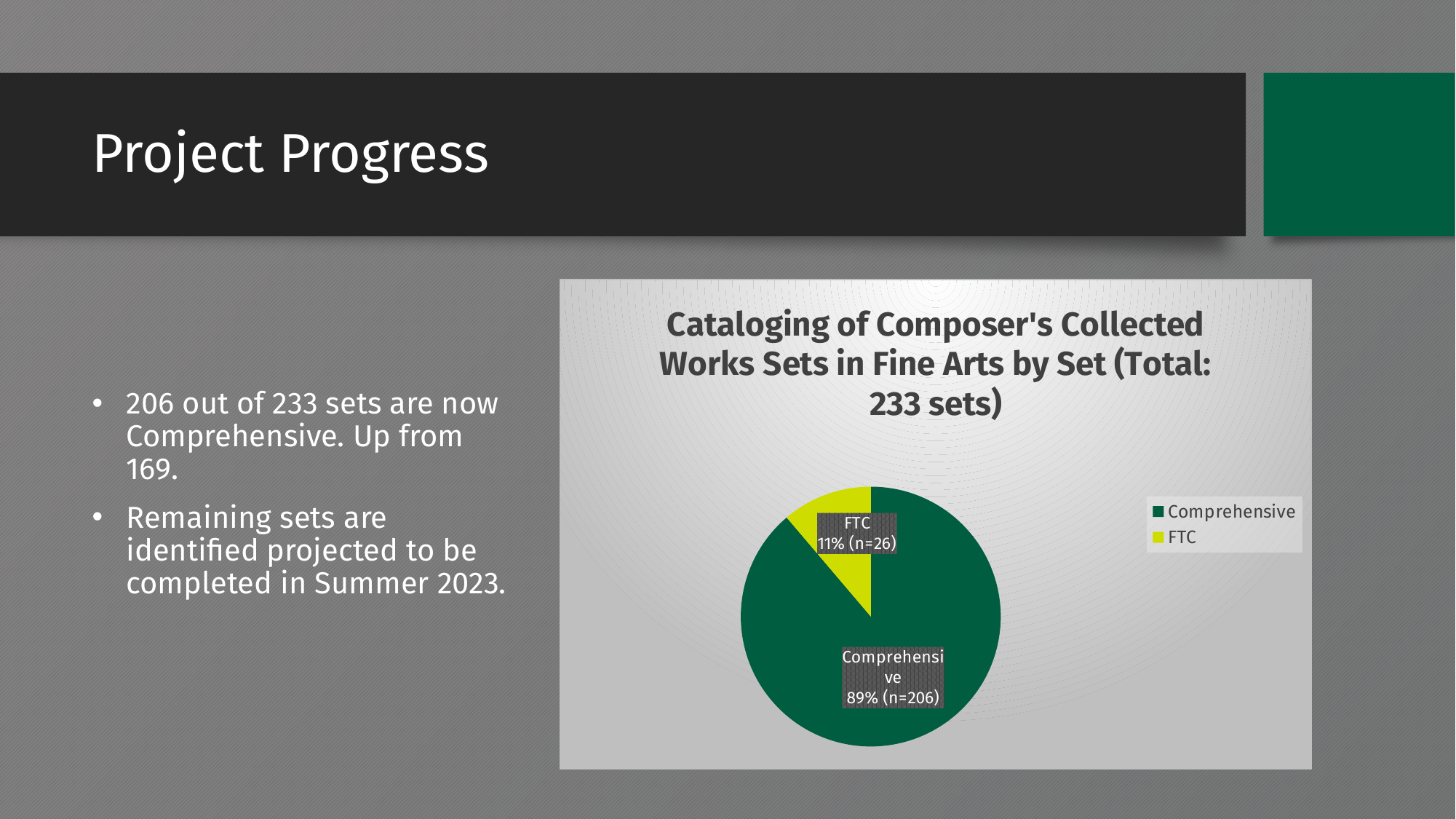

# Project Progress

### Chart:

| Category | Cataloging of Composer's Collected Works Sets in Fine Arts by Set (Total: 233 sets) |
|---|---|
| Comprehensive | 206.0 |
| FTC | 26.0 |
206 out of 233 sets are now Comprehensive. Up from 169.
Remaining sets are identified projected to be completed in Summer 2023.